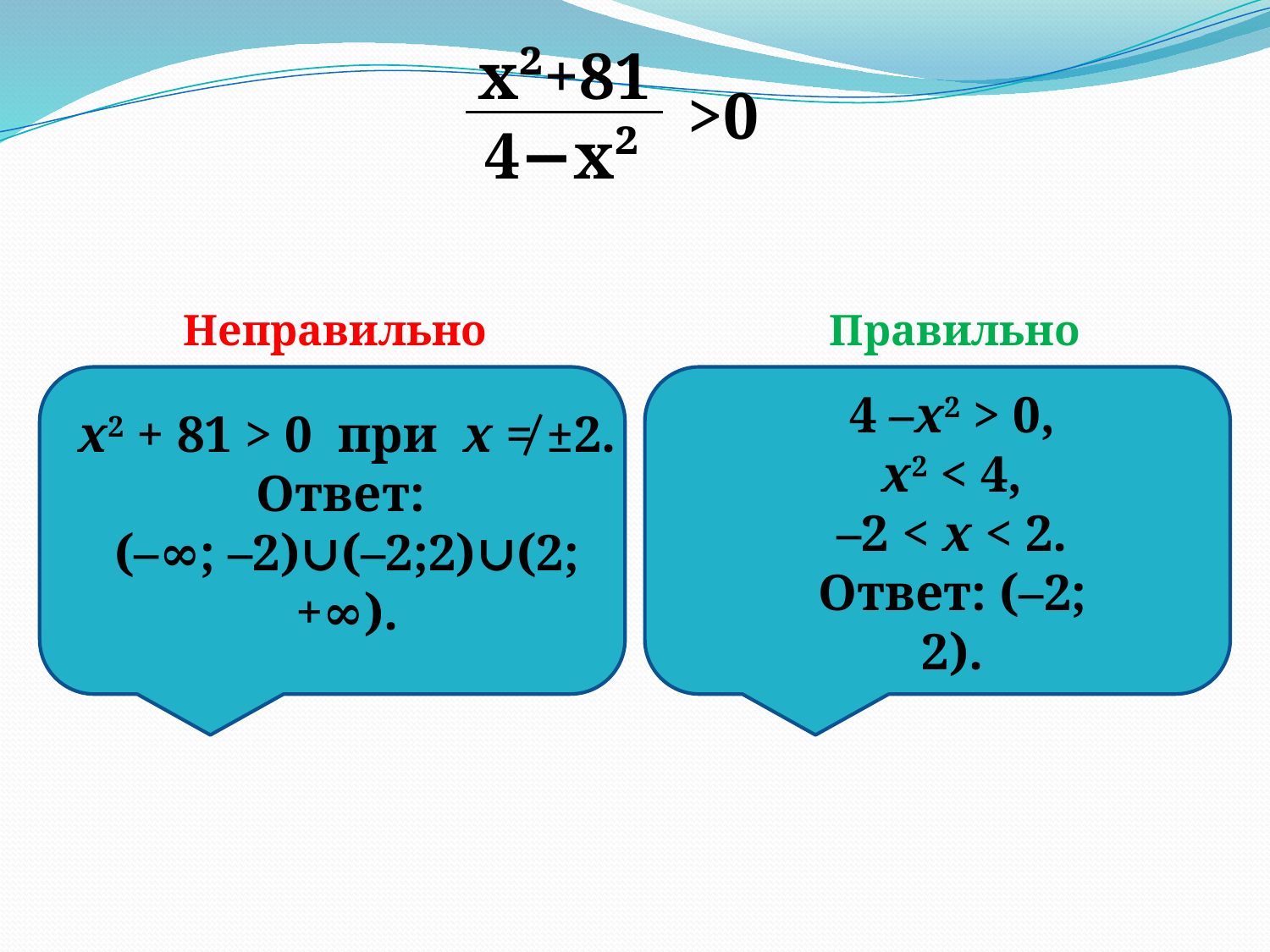

x²+81

>0
4−x²
Неправильно
Правильно

4 –х2 > 0,
х2 < 4,
–2 < x < 2.
Ответ: (–2; 2).

х2 + 81 > 0  при  х ≠ ±2.
Ответ:
(–∞; –2)∪(–2;2)∪(2; +∞).